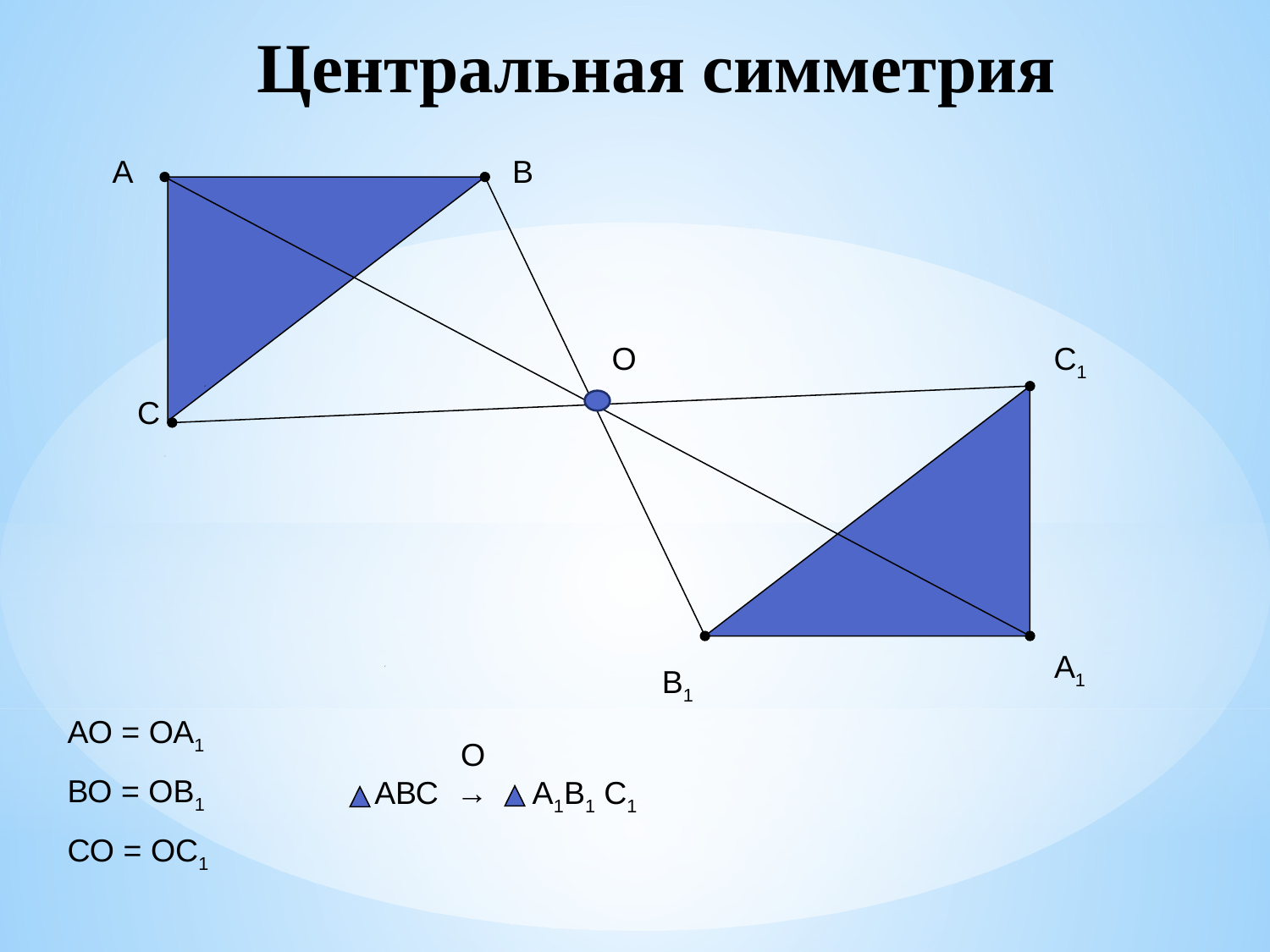

# Центральная симметрия

А
В

О
С1

С

А1
В1

АО = ОА1
ВО = ОВ1
СО = ОС1

О
    АВС  →     А1В1 С1